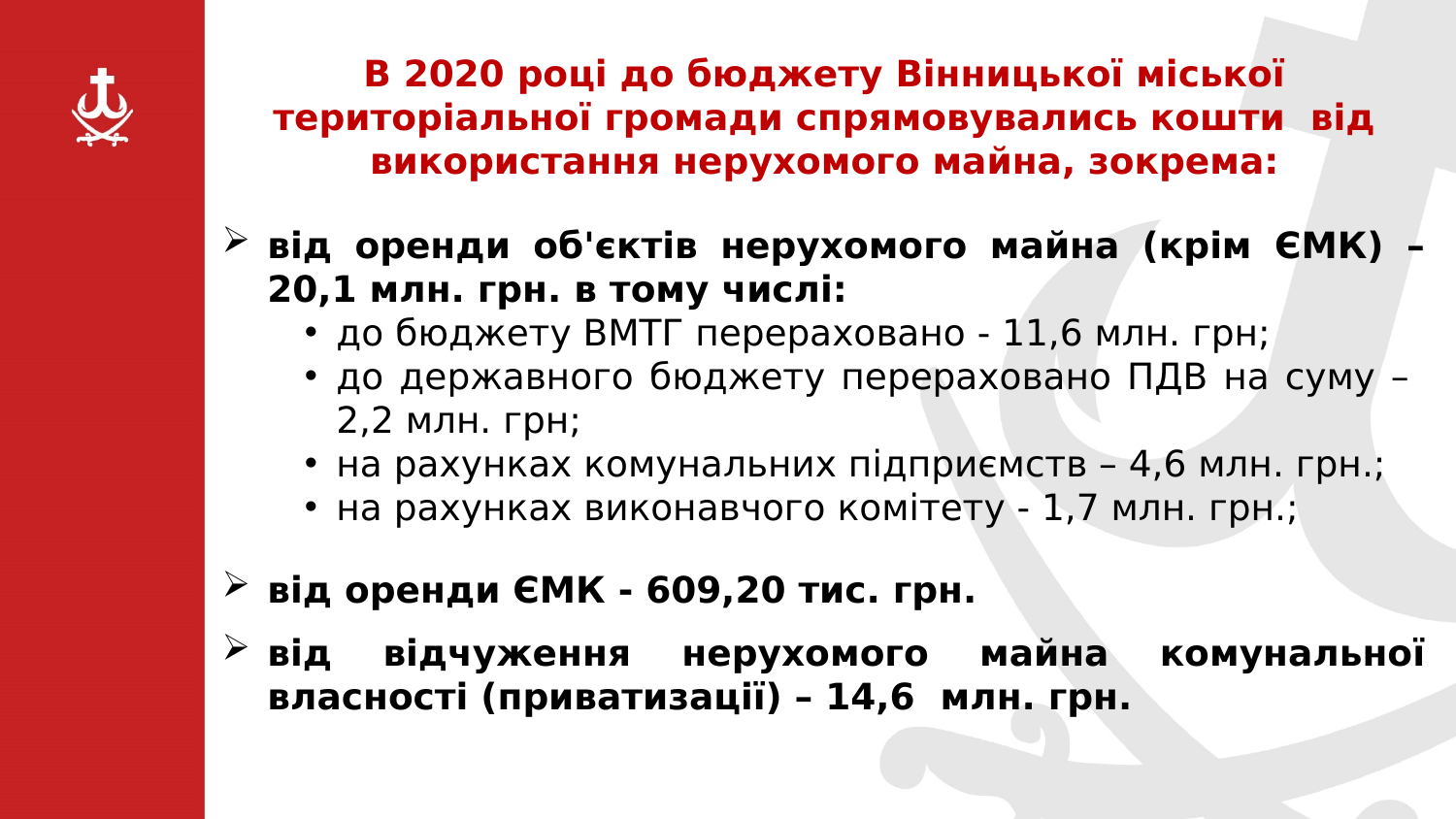

В 2020 році до бюджету Вінницької міської територіальної громади спрямовувались кошти  від використання нерухомого майна, зокрема:
від оренди об'єктів нерухомого майна (крім ЄМК) – 20,1 млн. грн. в тому числі:
до бюджету ВМТГ перераховано - 11,6 млн. грн;
до державного бюджету перераховано ПДВ на суму –  2,2 млн. грн;
на рахунках комунальних підприємств – 4,6 млн. грн.;
на рахунках виконавчого комітету - 1,7 млн. грн.;

від оренди ЄМК - 609,20 тис. грн.

від відчуження нерухомого майна комунальної власності (приватизації) – 14,6  млн. грн.